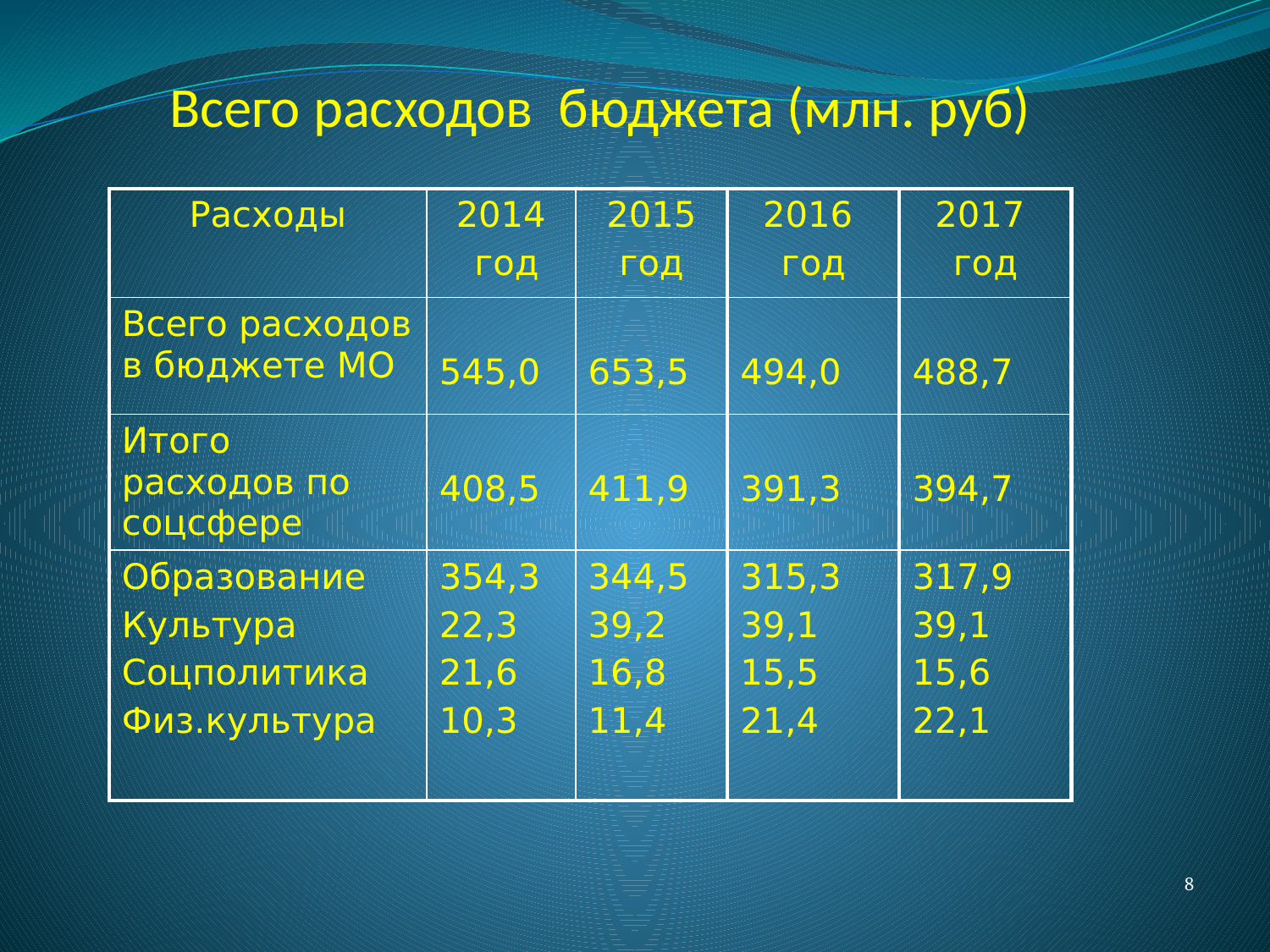

Всего расходов  бюджета (млн. руб)
| Расходы | 2014 год | 2015 год | 2016 год | 2017 год |
| --- | --- | --- | --- | --- |
| Всего расходов в бюджете МО | 545,0 | 653,5 | 494,0 | 488,7 |
| Итого расходов по соцсфере | 408,5 | 411,9 | 391,3 | 394,7 |
| Образование Культура Соцполитика Физ.культура | 354,3 22,3 21,6 10,3 | 344,5 39,2 16,8 11,4 | 315,3 39,1 15,5 21,4 | 317,9 39,1 15,6 22,1 |
8